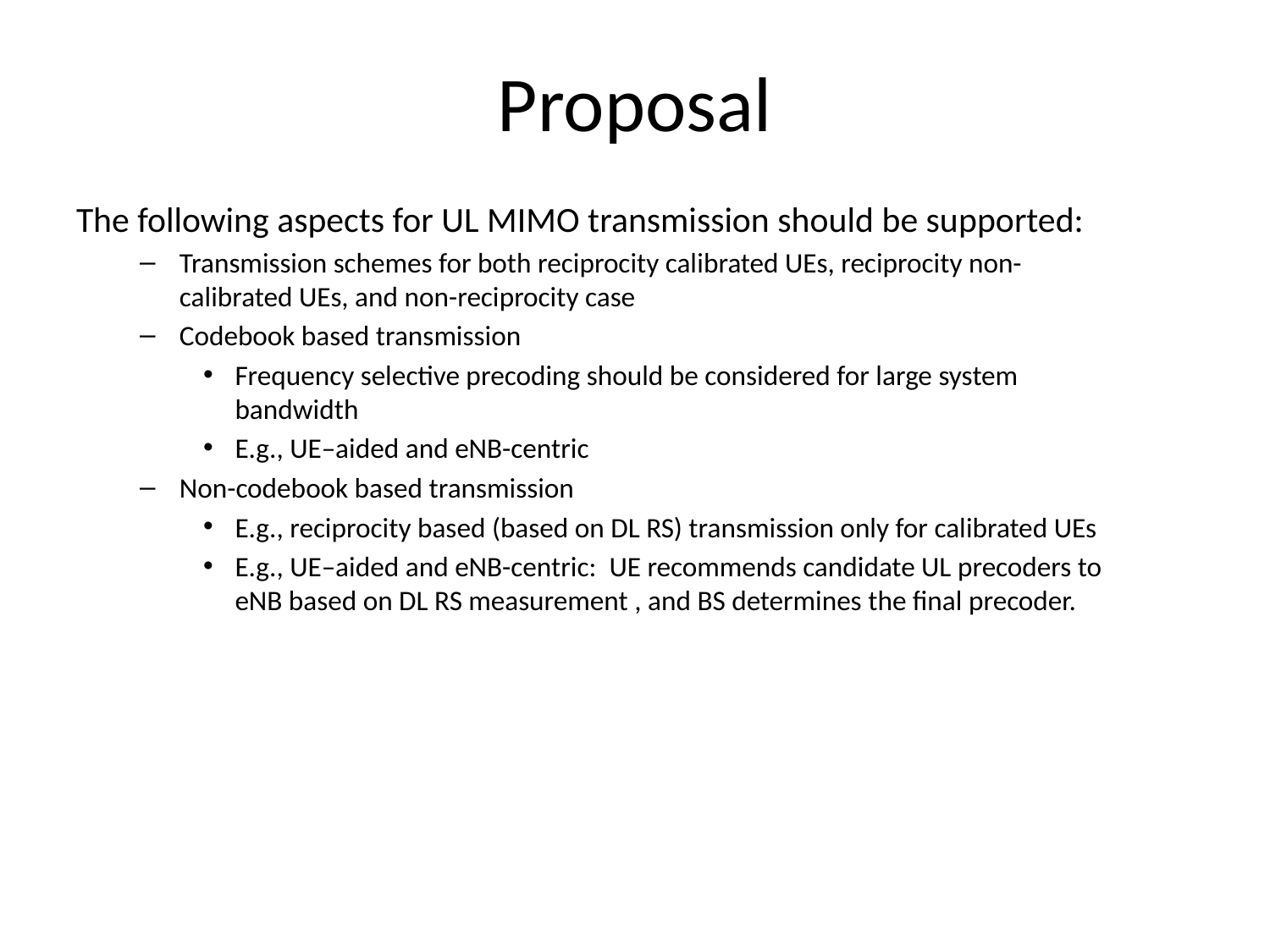

# Proposal
The following aspects for UL MIMO transmission should be supported:
Transmission schemes for both reciprocity calibrated UEs, reciprocity non-calibrated UEs, and non-reciprocity case
Codebook based transmission
Frequency selective precoding should be considered for large system bandwidth
E.g., UE–aided and eNB-centric
Non-codebook based transmission
E.g., reciprocity based (based on DL RS) transmission only for calibrated UEs
E.g., UE–aided and eNB-centric:  UE recommends candidate UL precoders to eNB based on DL RS measurement , and BS determines the final precoder.